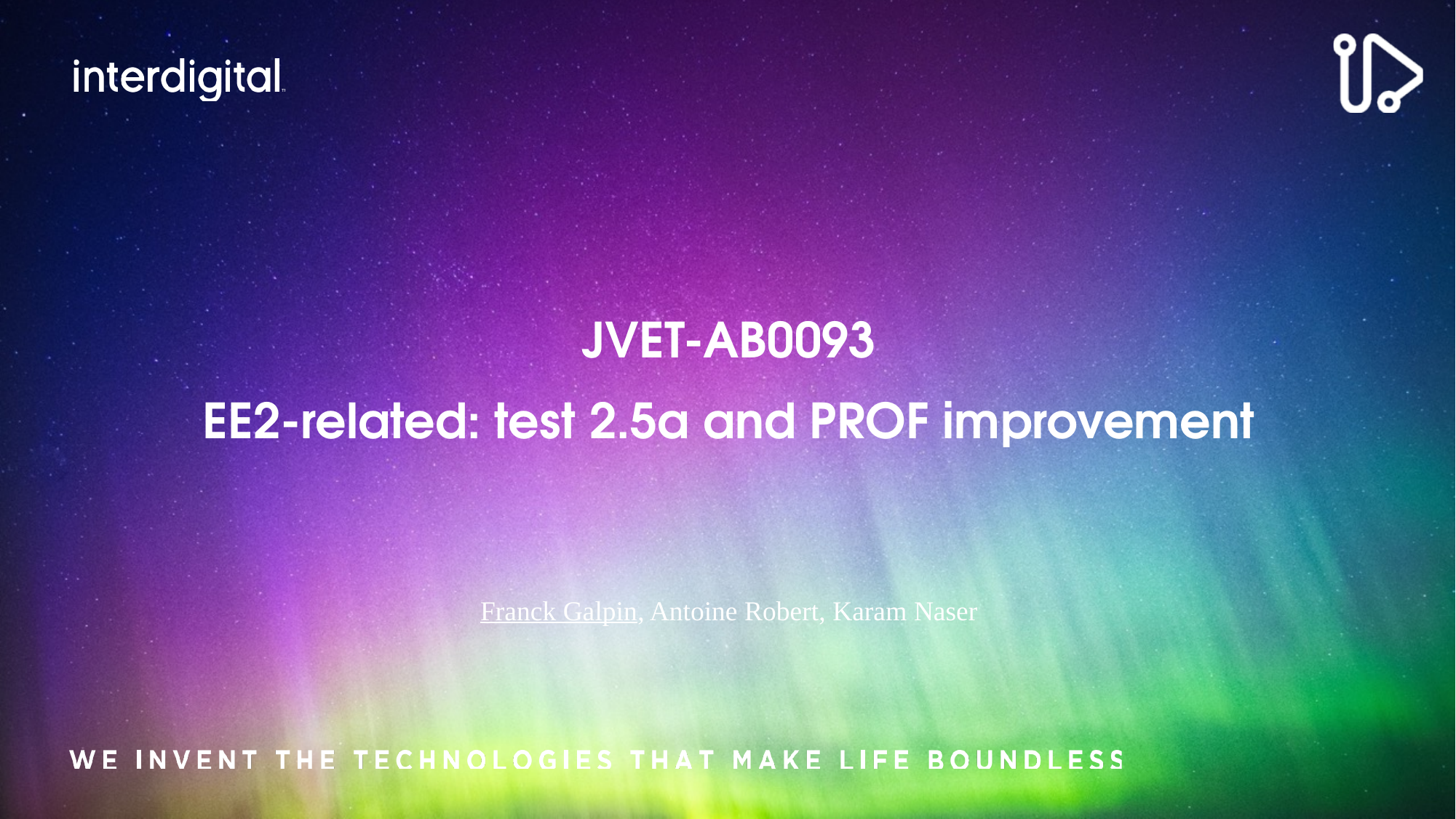

# JVET-AB0093 EE2-related: test 2.5a and PROF improvement
Franck Galpin, Antoine Robert, Karam Naser